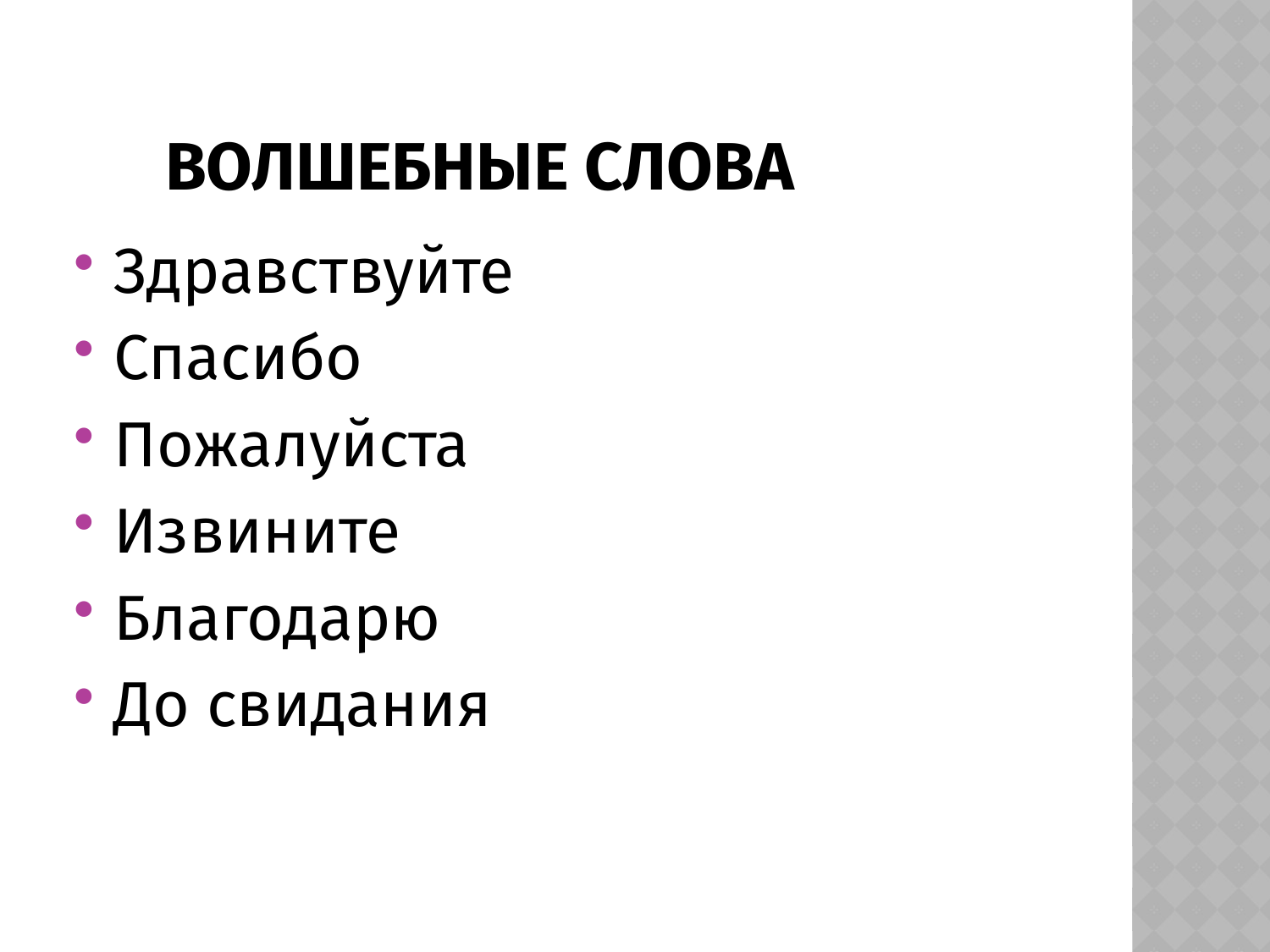

# Волшебные слова
Здравствуйте
Спасибо
Пожалуйста
Извините
Благодарю
До свидания